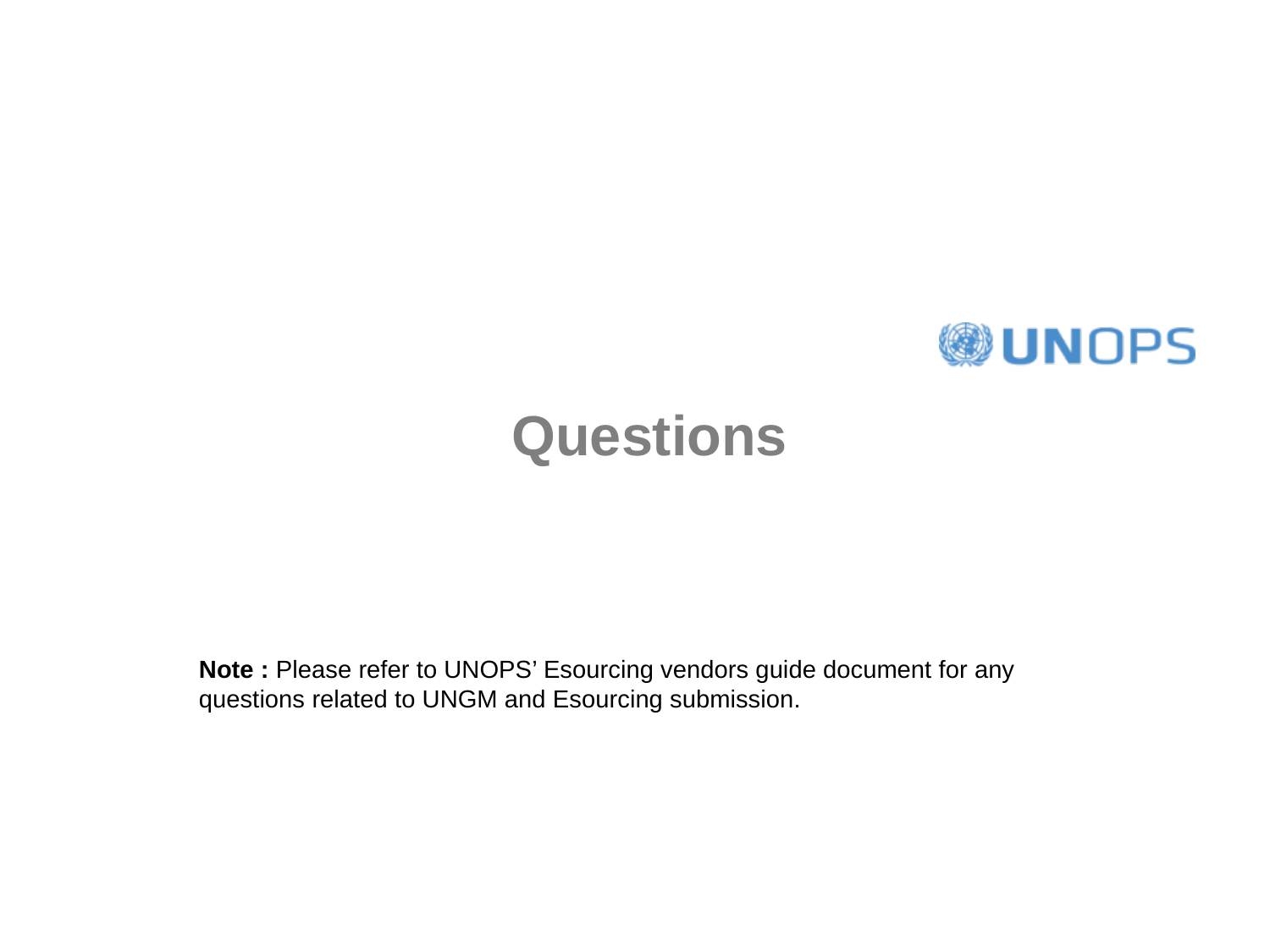

Questions
Note : Please refer to UNOPS’ Esourcing vendors guide document for any questions related to UNGM and Esourcing submission.